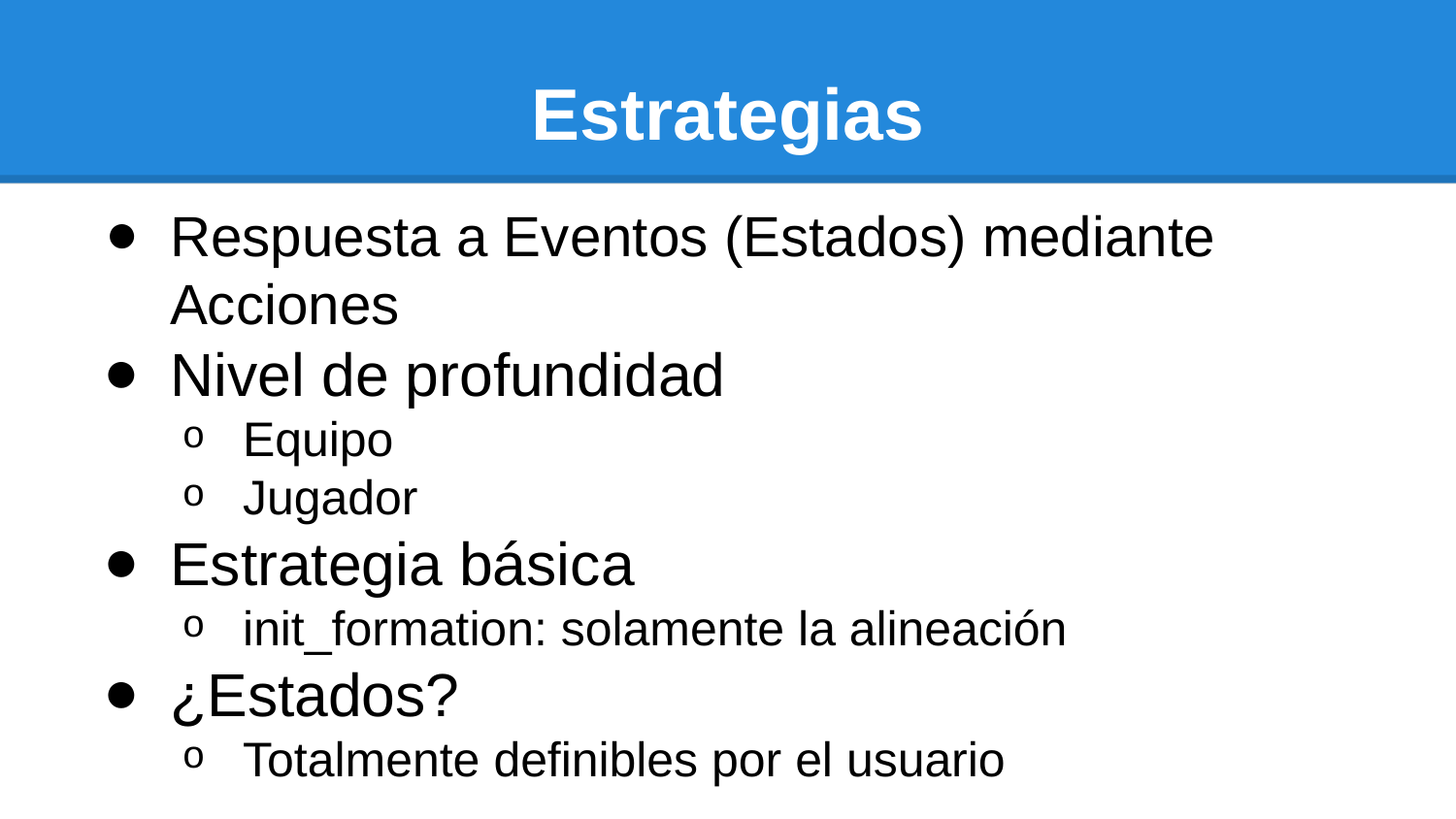

# Estrategias
Respuesta a Eventos (Estados) mediante Acciones
Nivel de profundidad
Equipo
Jugador
Estrategia básica
init_formation: solamente la alineación
¿Estados?
Totalmente definibles por el usuario